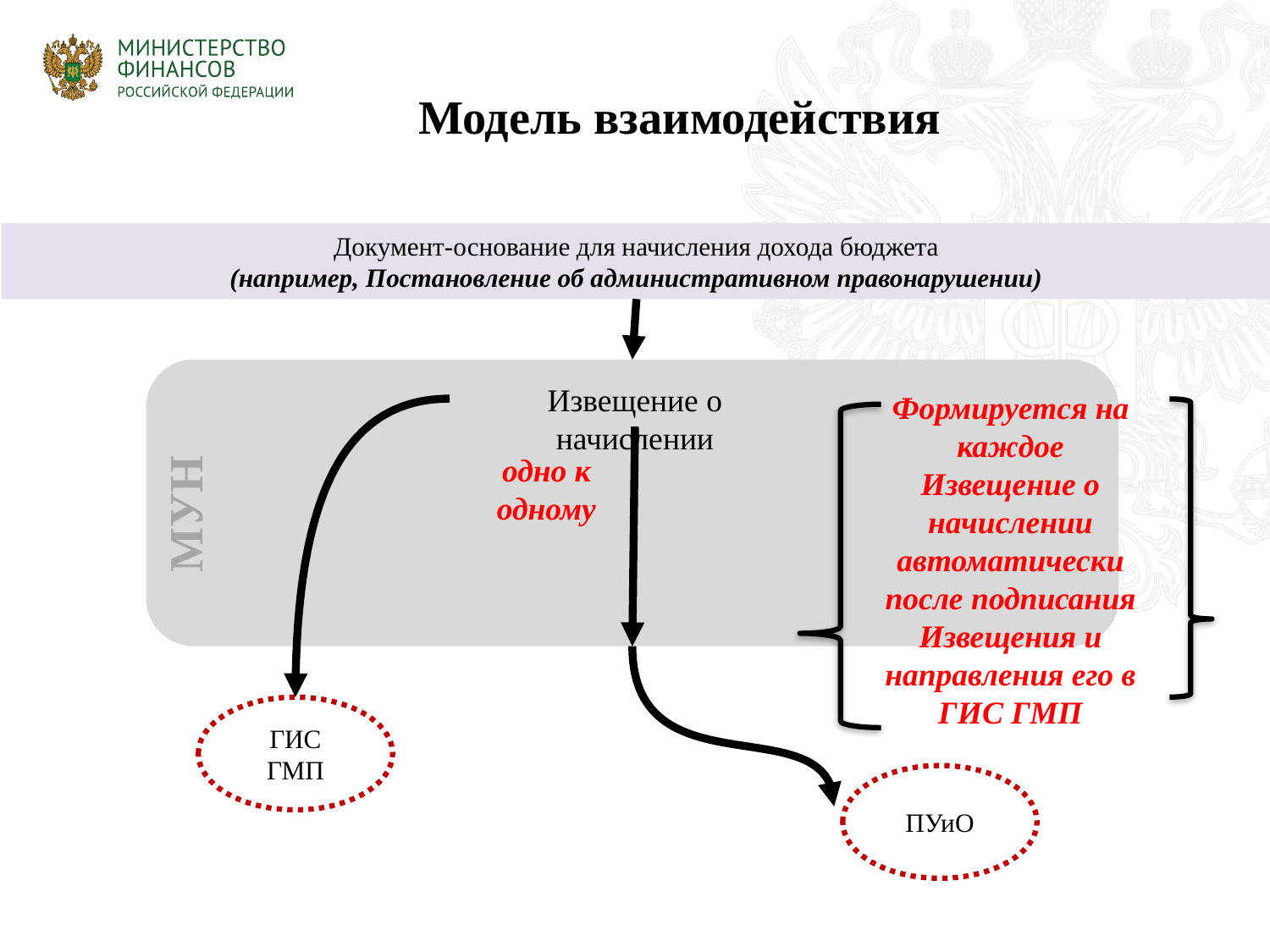

# Модель взаимодействия
Документ-основание для начисления дохода бюджета
(например, Постановление об административном правонарушении)

Извещение о начислении
Формируется на каждое Извещение о начислении автоматически после подписания Извещения и направления его в ГИС ГМП

одно к одному
МУН
ГИС ГМП
ПУиО